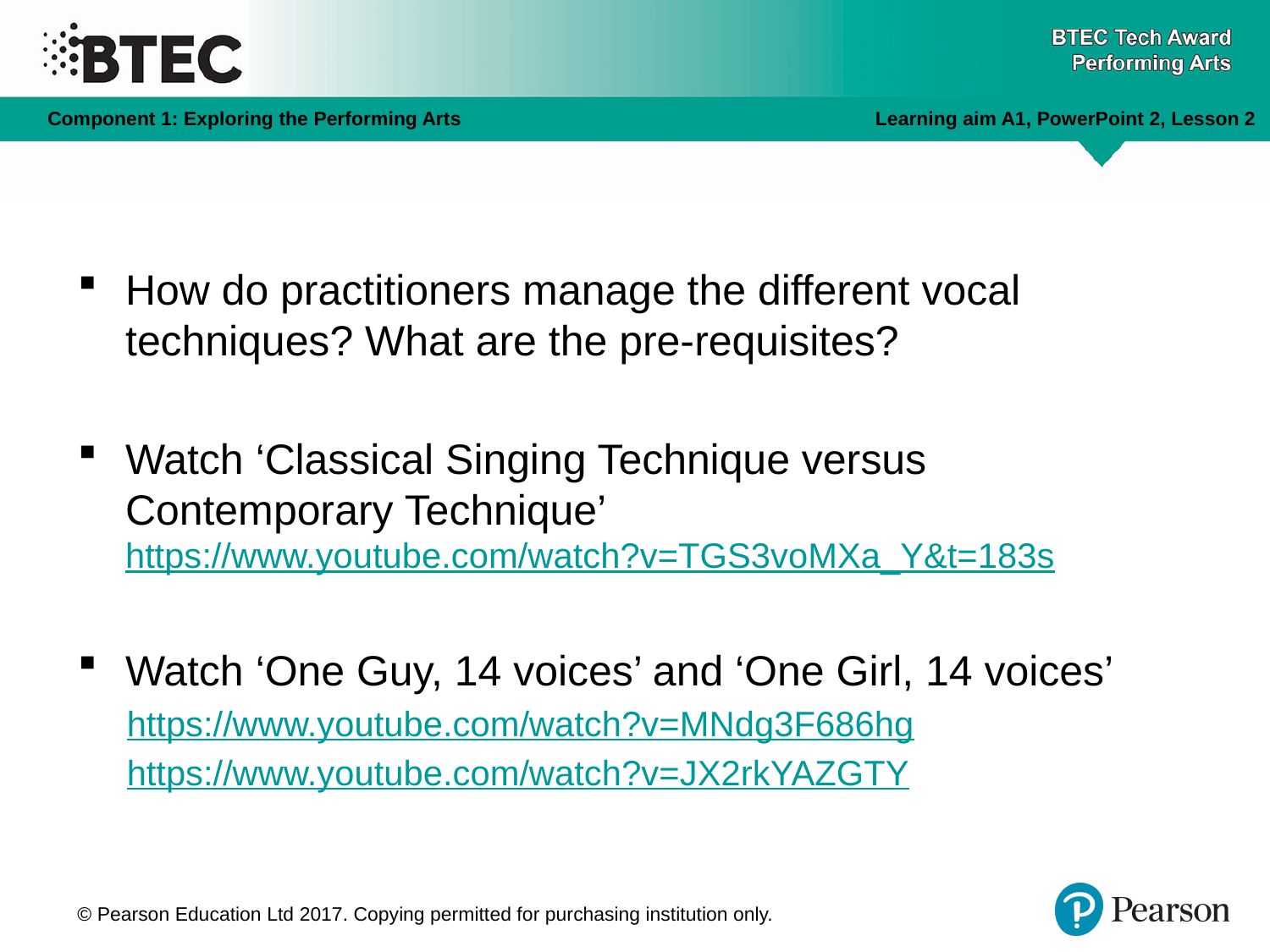

How do practitioners manage the different vocal techniques? What are the pre-requisites?

Watch ‘Classical Singing Technique versus Contemporary Technique’ https://www.youtube.com/watch?v=TGS3voMXa_Y&t=183s

Watch ‘One Guy, 14 voices’ and ‘One Girl, 14 voices’
https://www.youtube.com/watch?v=MNdg3F686hg
https://www.youtube.com/watch?v=JX2rkYAZGTY

© Pearson Education Ltd 2017. Copying permitted for purchasing institution only.